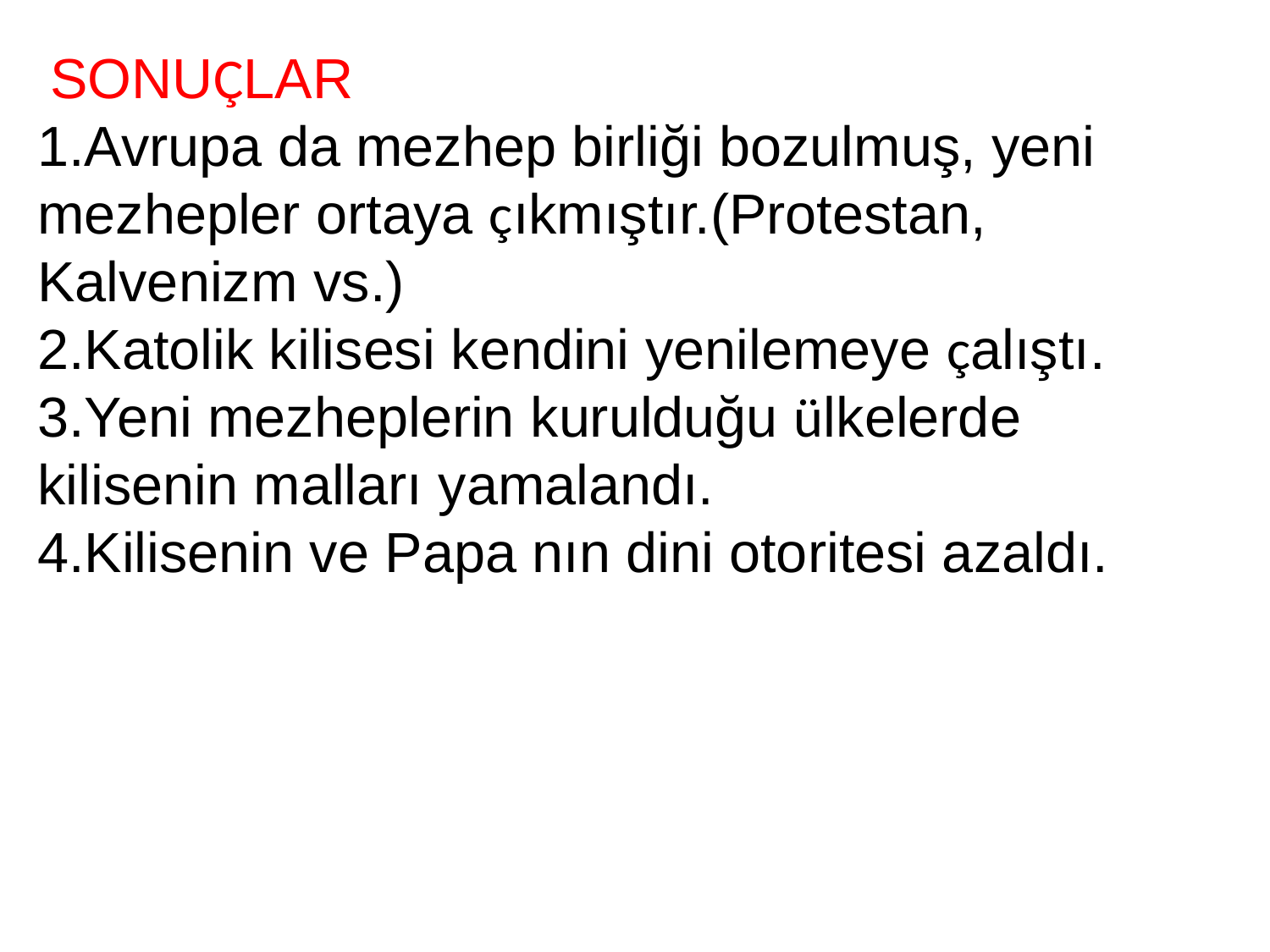

SONUÇLAR
1.Avrupa da mezhep birliği bozulmuş, yeni mezhepler ortaya çıkmıştır.(Protestan, Kalvenizm vs.)
2.Katolik kilisesi kendini yenilemeye çalıştı.
3.Yeni mezheplerin kurulduğu ülkelerde kilisenin malları yamalandı.
4.Kilisenin ve Papa nın dini otoritesi azaldı.